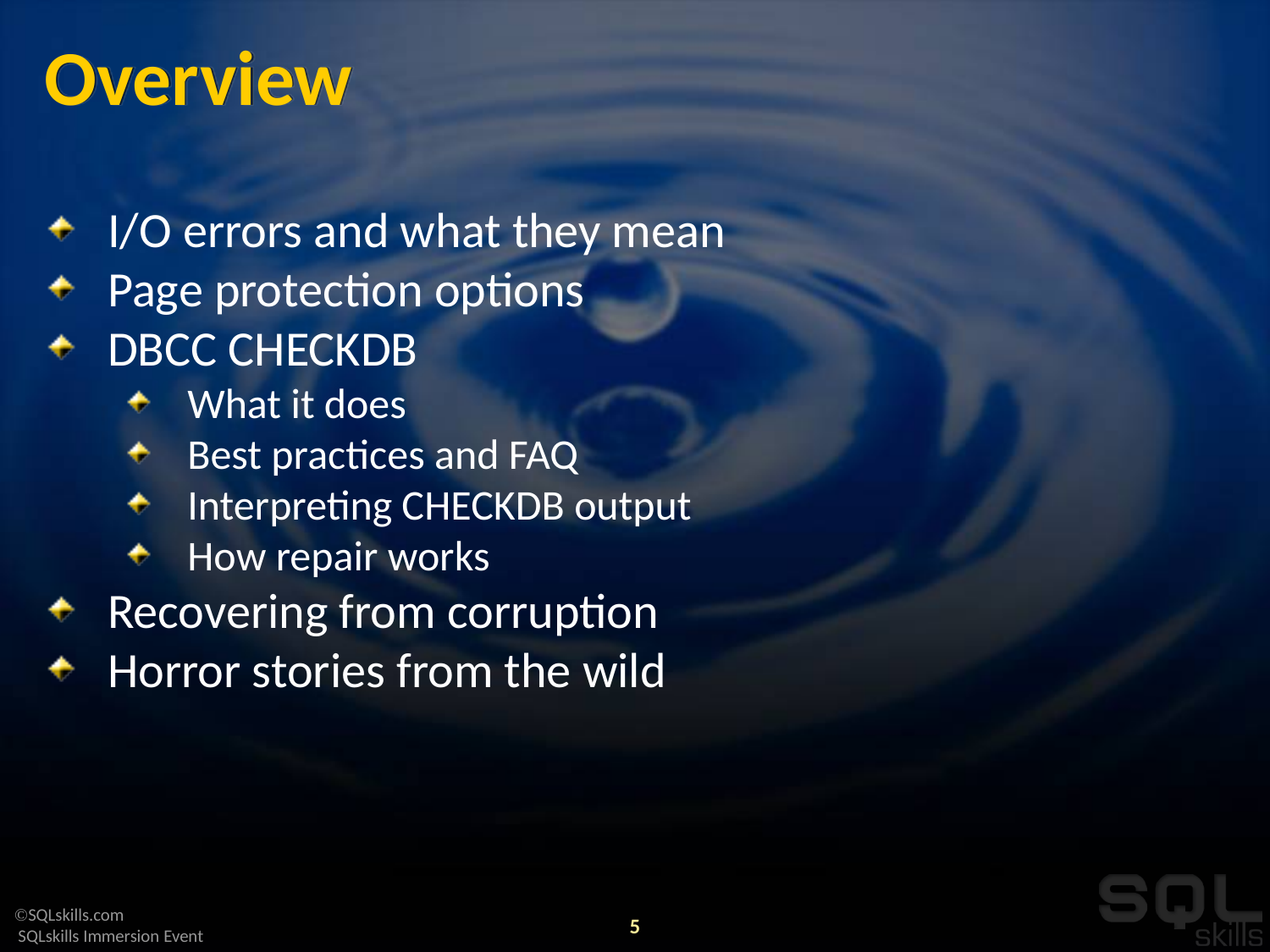

# Overview
I/O errors and what they mean
Page protection options
DBCC CHECKDB
What it does
Best practices and FAQ
Interpreting CHECKDB output
How repair works
Recovering from corruption
Horror stories from the wild
5